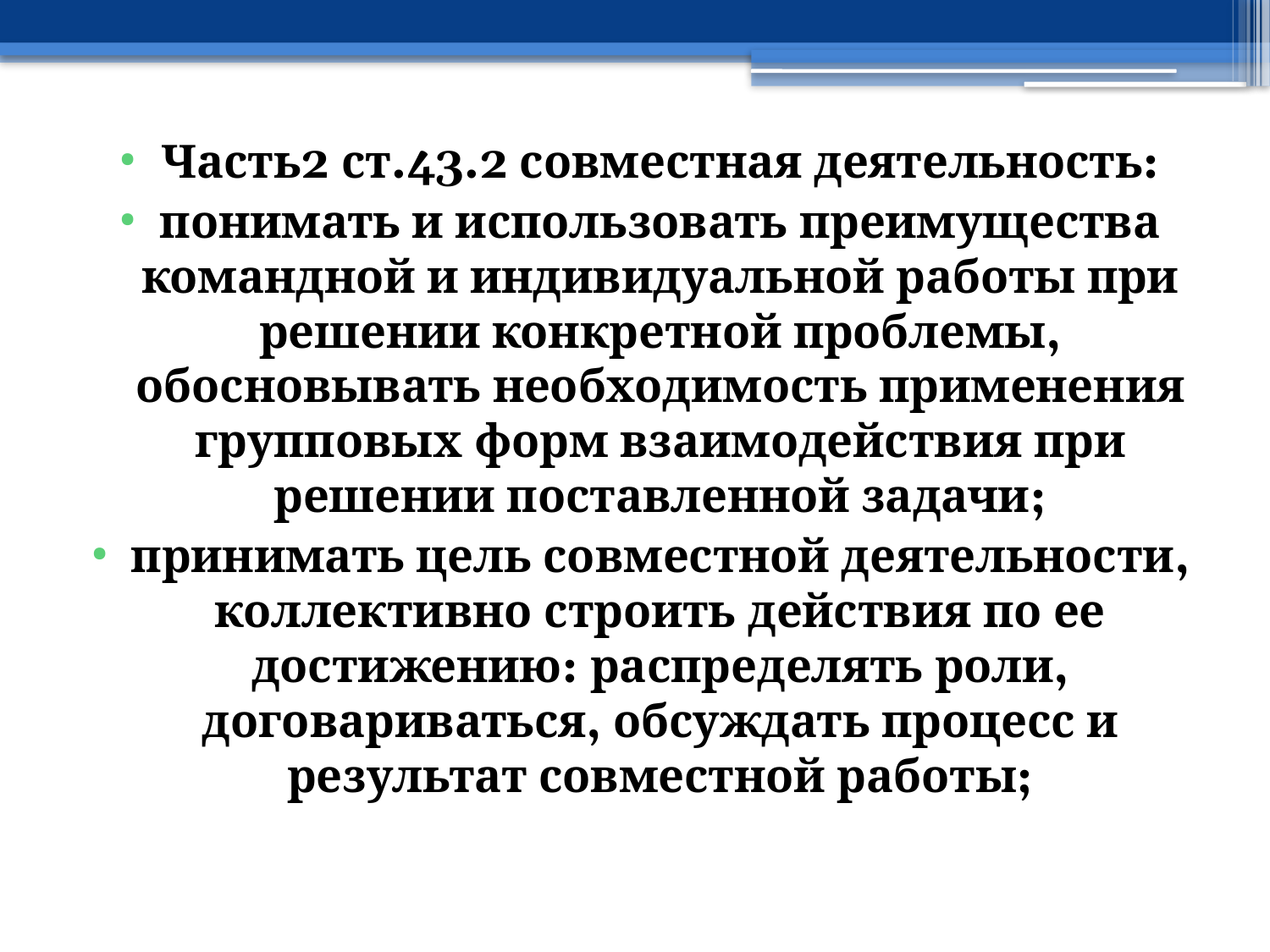

Часть2 ст.43.2 совместная деятельность:
понимать и использовать преимущества командной и индивидуальной работы при решении конкретной проблемы, обосновывать необходимость применения групповых форм взаимодействия при решении поставленной задачи;
принимать цель совместной деятельности, коллективно строить действия по ее достижению: распределять роли, договариваться, обсуждать процесс и результат совместной работы;

#